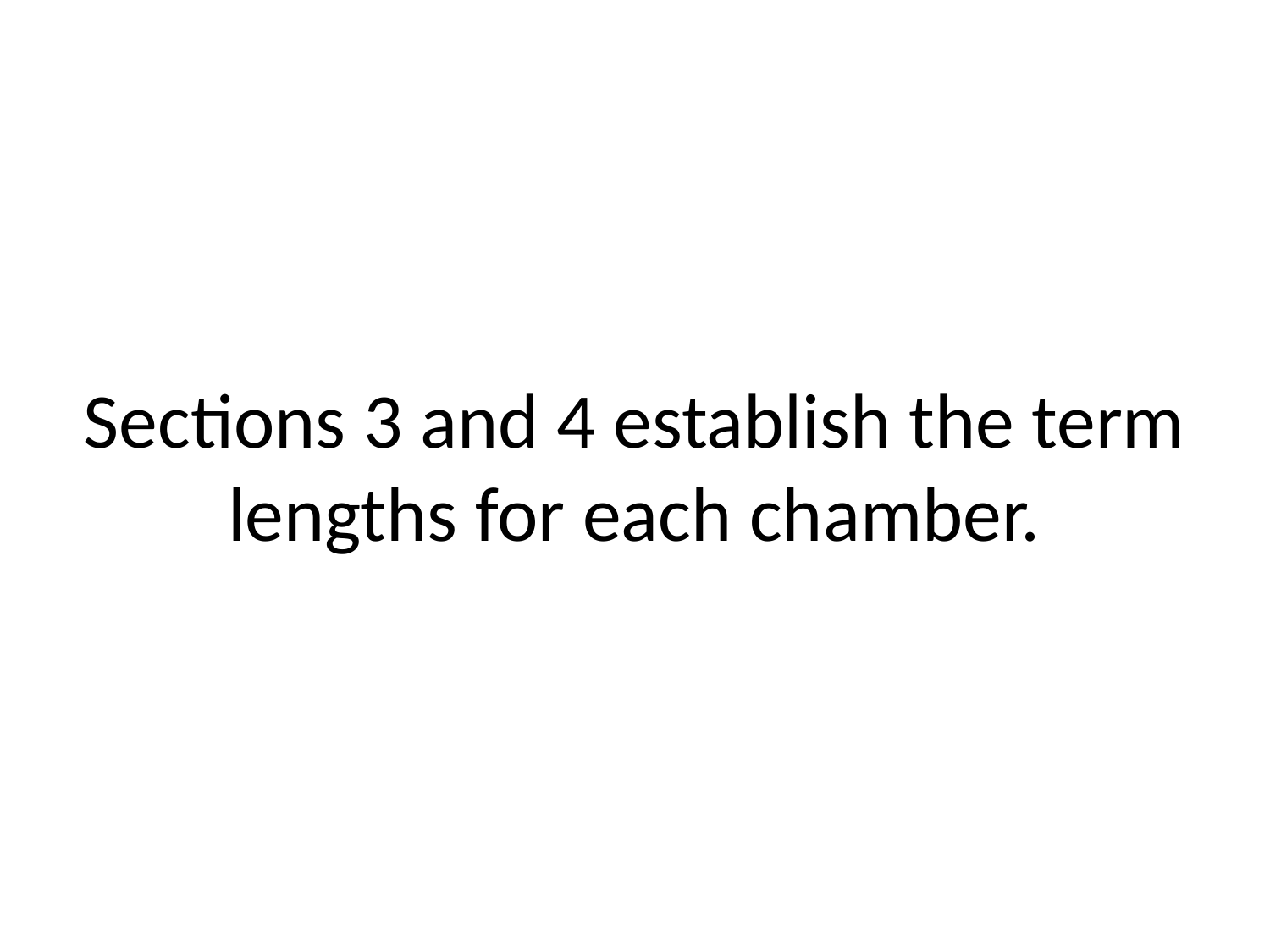

# Sections 3 and 4 establish the term lengths for each chamber.